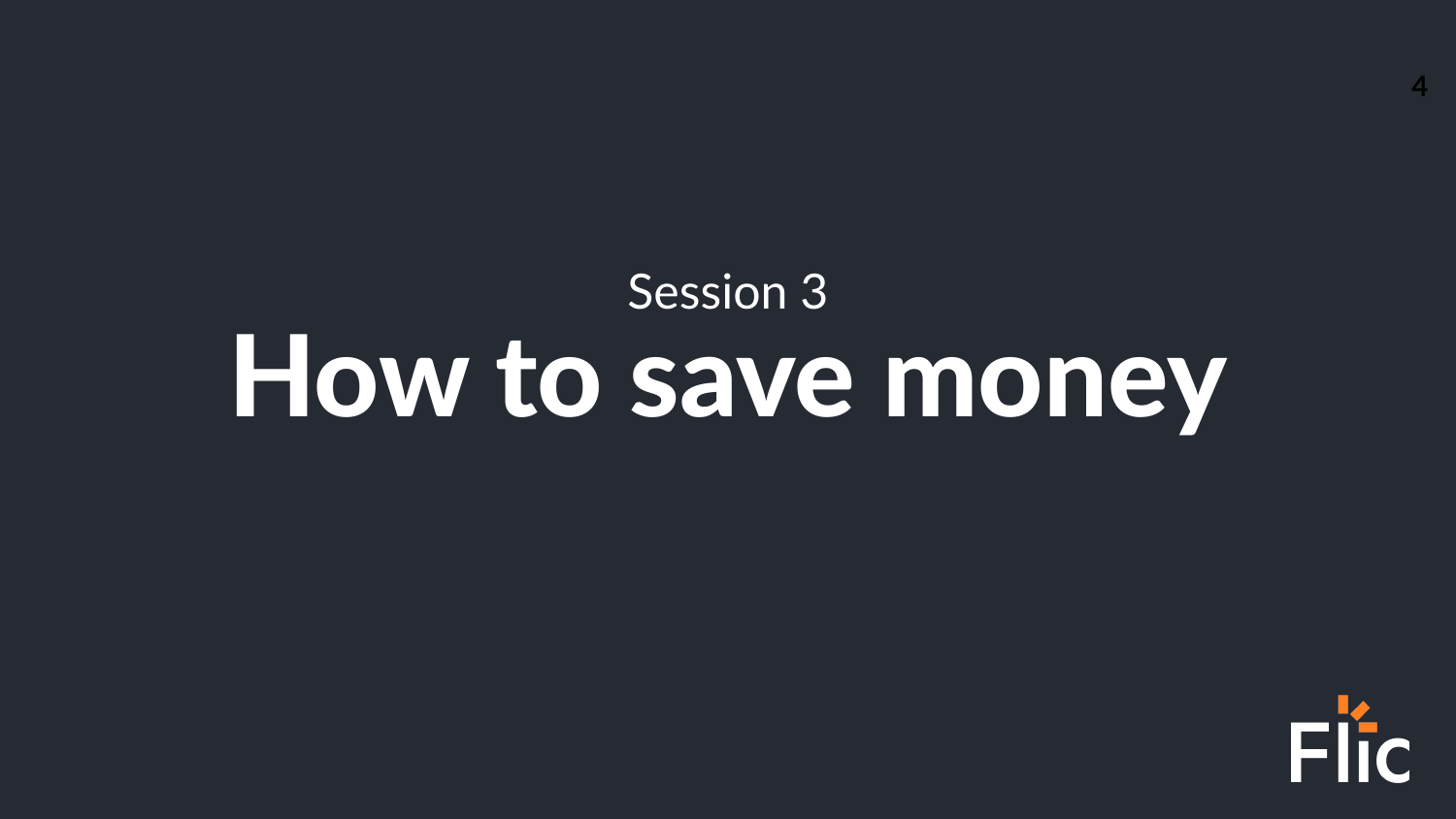

4

Session 3
How to save money